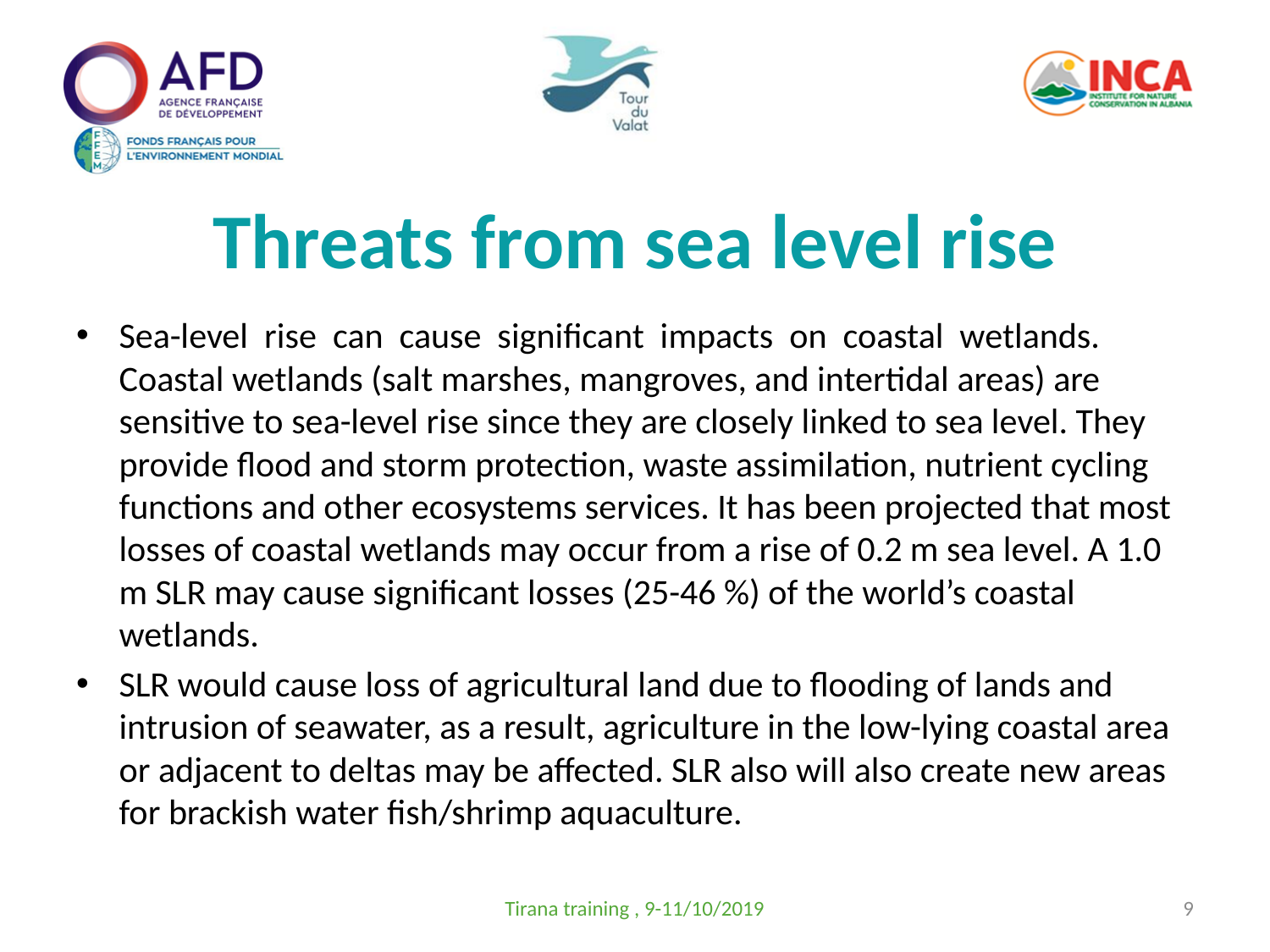

# Threats from sea level rise
Sea-level  rise  can  cause  significant  impacts  on  coastal  wetlands.  Coastal wetlands (salt marshes, mangroves, and intertidal areas) are sensitive to sea-level rise since they are closely linked to sea level. They provide flood and storm protection, waste assimilation, nutrient cycling functions and other ecosystems services. It has been projected that most losses of coastal wetlands may occur from a rise of 0.2 m sea level. A 1.0 m SLR may cause significant losses (25-46 %) of the world’s coastal wetlands.
SLR would cause loss of agricultural land due to flooding of lands and intrusion of seawater, as a result, agriculture in the low-lying coastal area or adjacent to deltas may be affected. SLR also will also create new areas for brackish water fish/shrimp aquaculture.

Tirana training , 9-11/10/2019
9